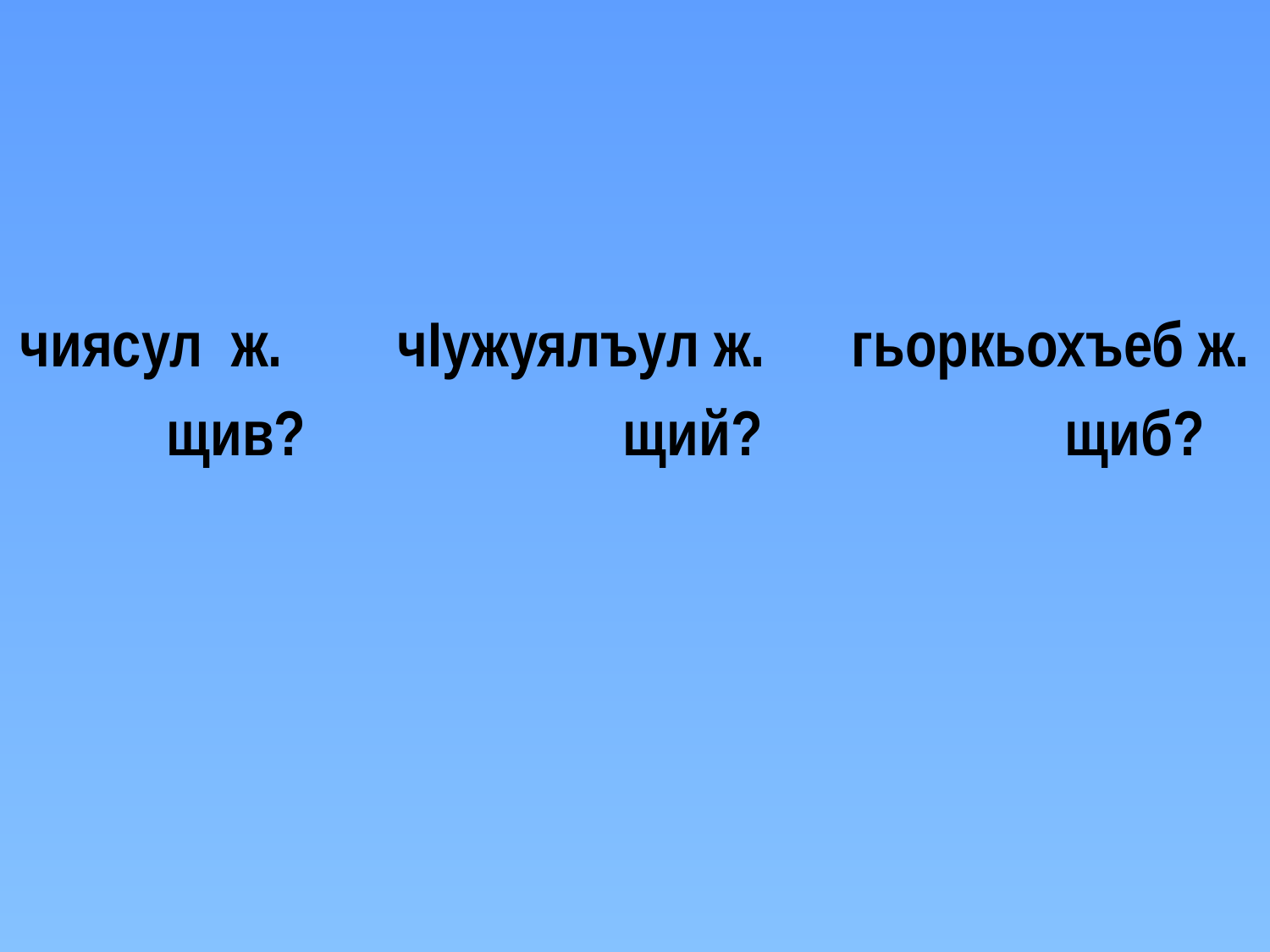

чиясул  ж.        чIужуялъул ж.      гьоркьохъеб ж.
       щив?                      щий?                     щиб?